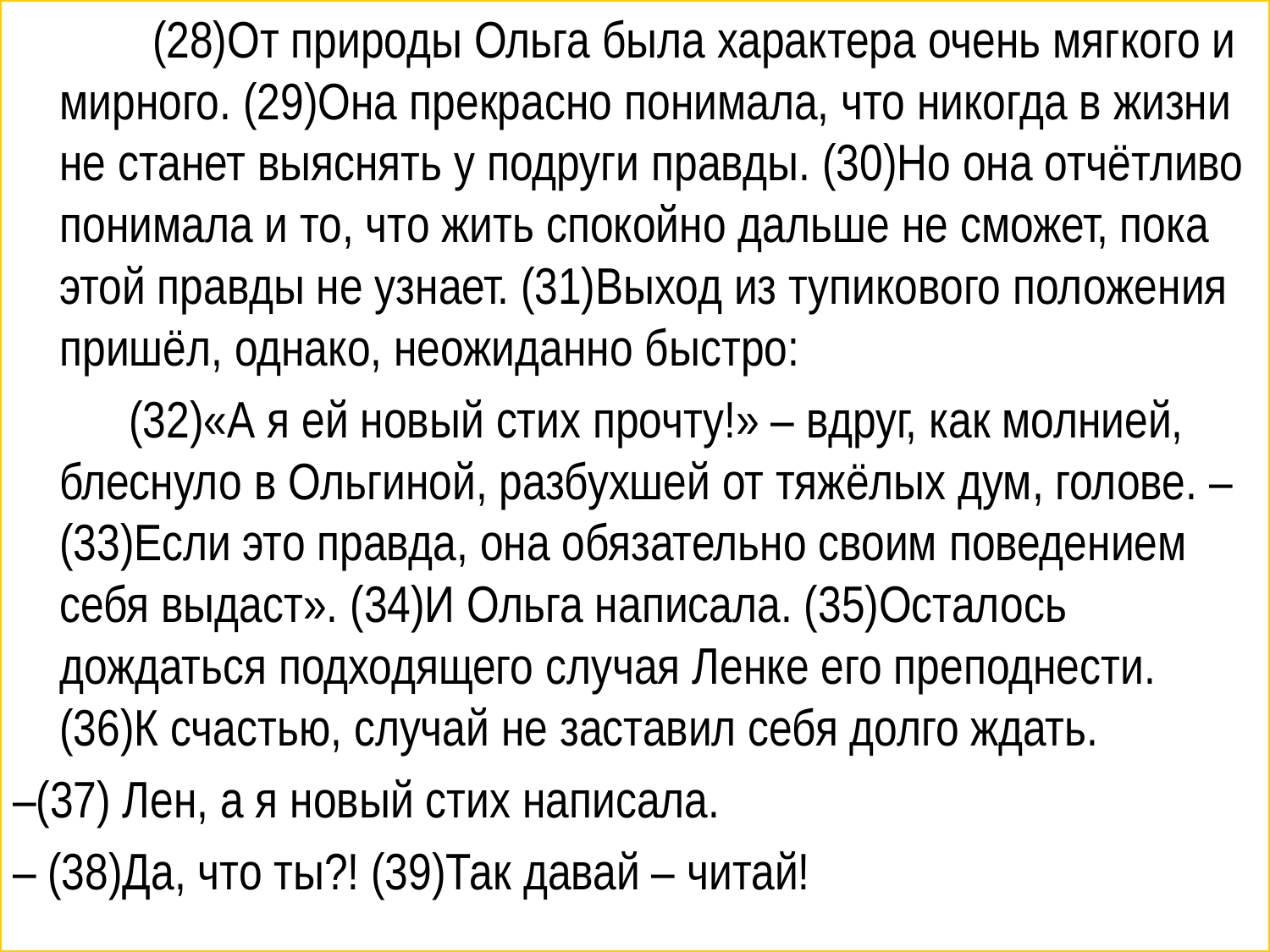

(28)От природы Ольга была характера очень мягкого и мирного. (29)Она прекрасно понимала, что никогда в жизни не станет выяснять у подруги правды. (30)Но она отчётливо понимала и то, что жить спокойно дальше не сможет, пока этой правды не узнает. (31)Выход из тупикового положения пришёл, однако, неожиданно быстро:
          (32)«А я ей новый стих прочту!» – вдруг, как молнией, блеснуло в Ольгиной, разбухшей от тяжёлых дум, голове. –(33)Если это правда, она обязательно своим поведением себя выдаст». (34)И Ольга написала. (35)Осталось дождаться подходящего случая Ленке его преподнести. (36)К счастью, случай не заставил себя долго ждать.
–(37) Лен, а я новый стих написала.
– (38)Да, что ты?! (39)Так давай – читай!